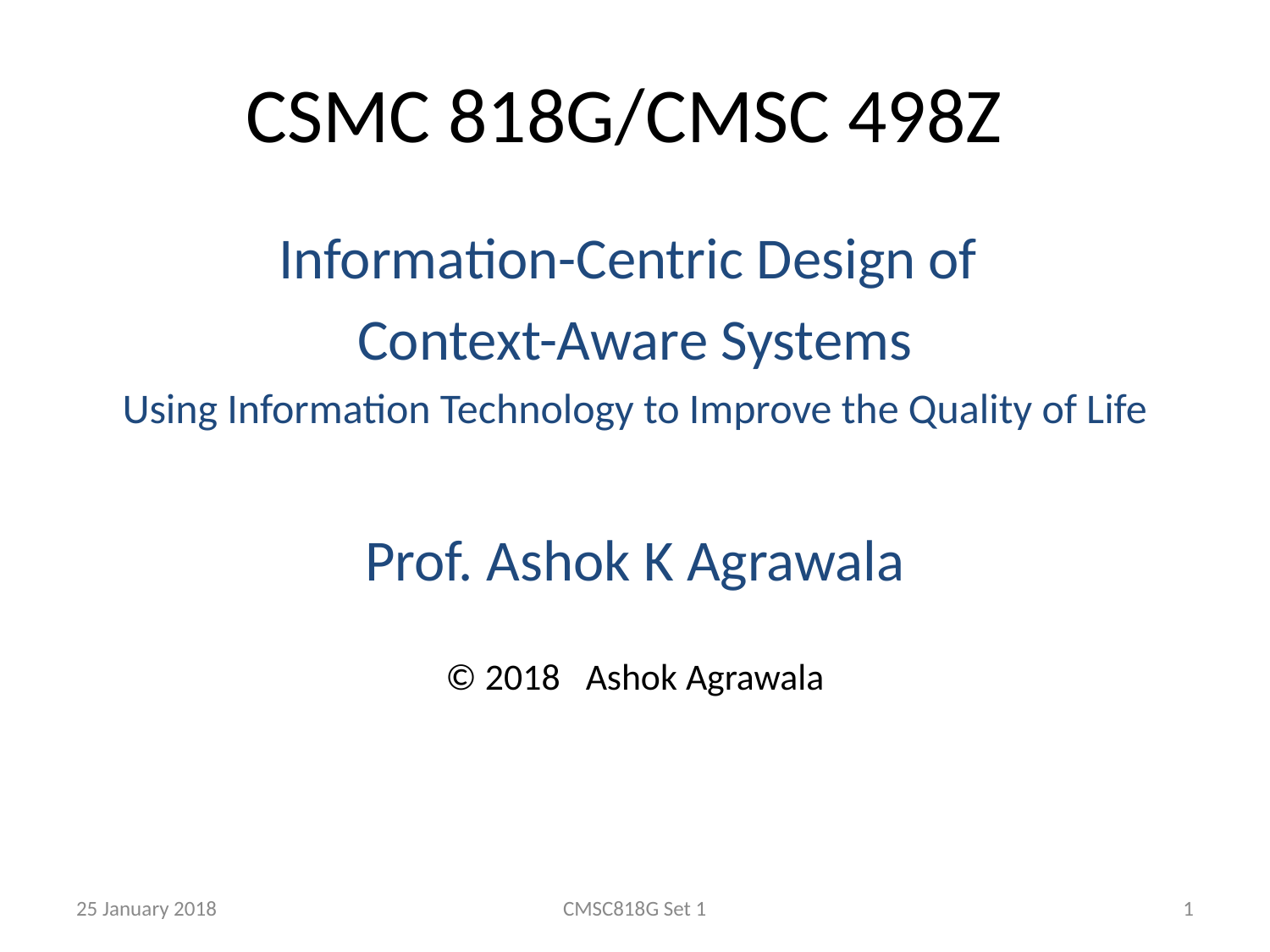

# CSMC 818G/CMSC 498Z
Information-Centric Design of
Context-Aware Systems
Using Information Technology to Improve the Quality of Life

Prof. Ashok K Agrawala

© 2018   Ashok Agrawala

25 January 2018
CMSC818G Set 1
1